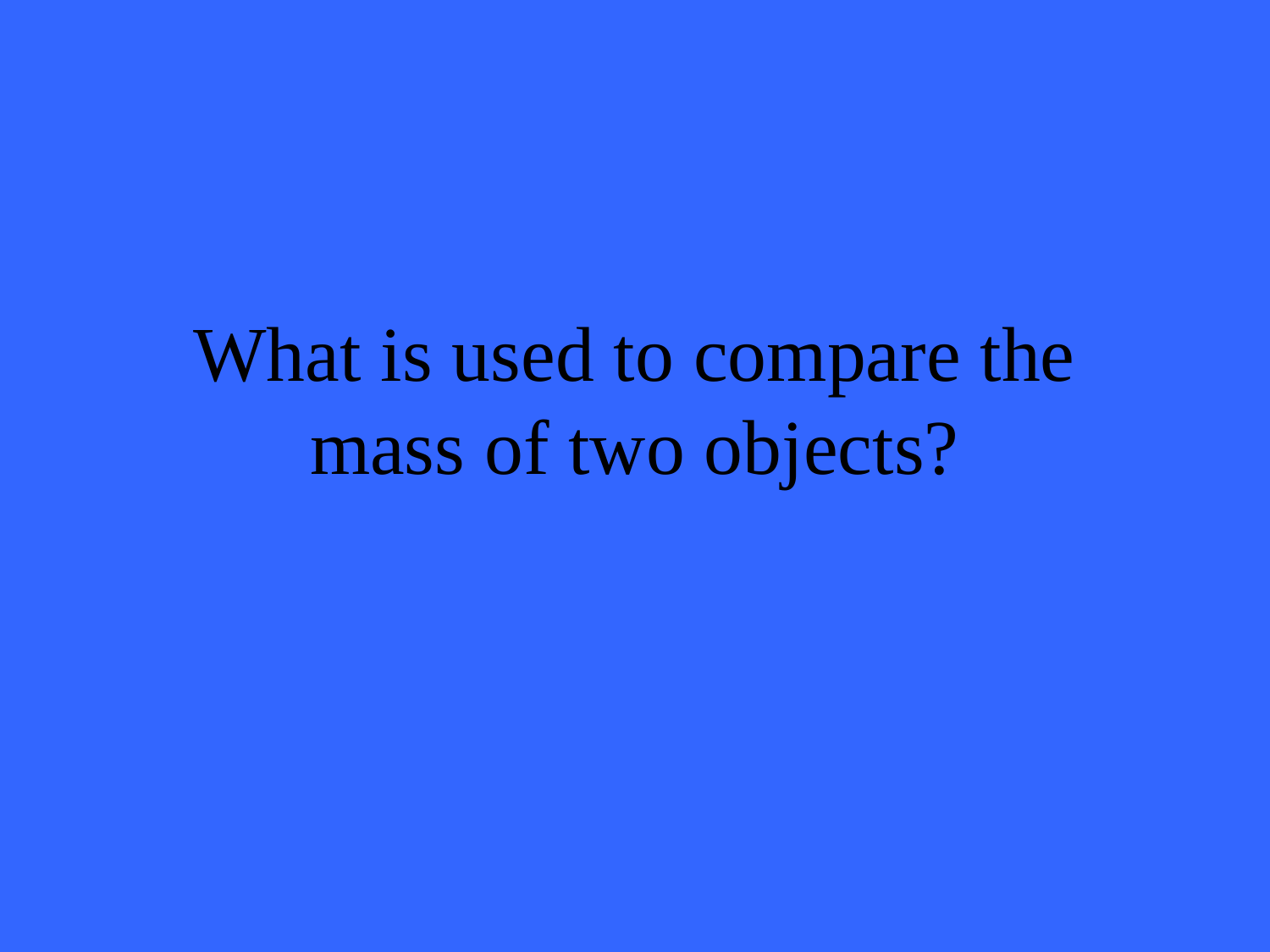

# What is used to compare the mass of two objects?